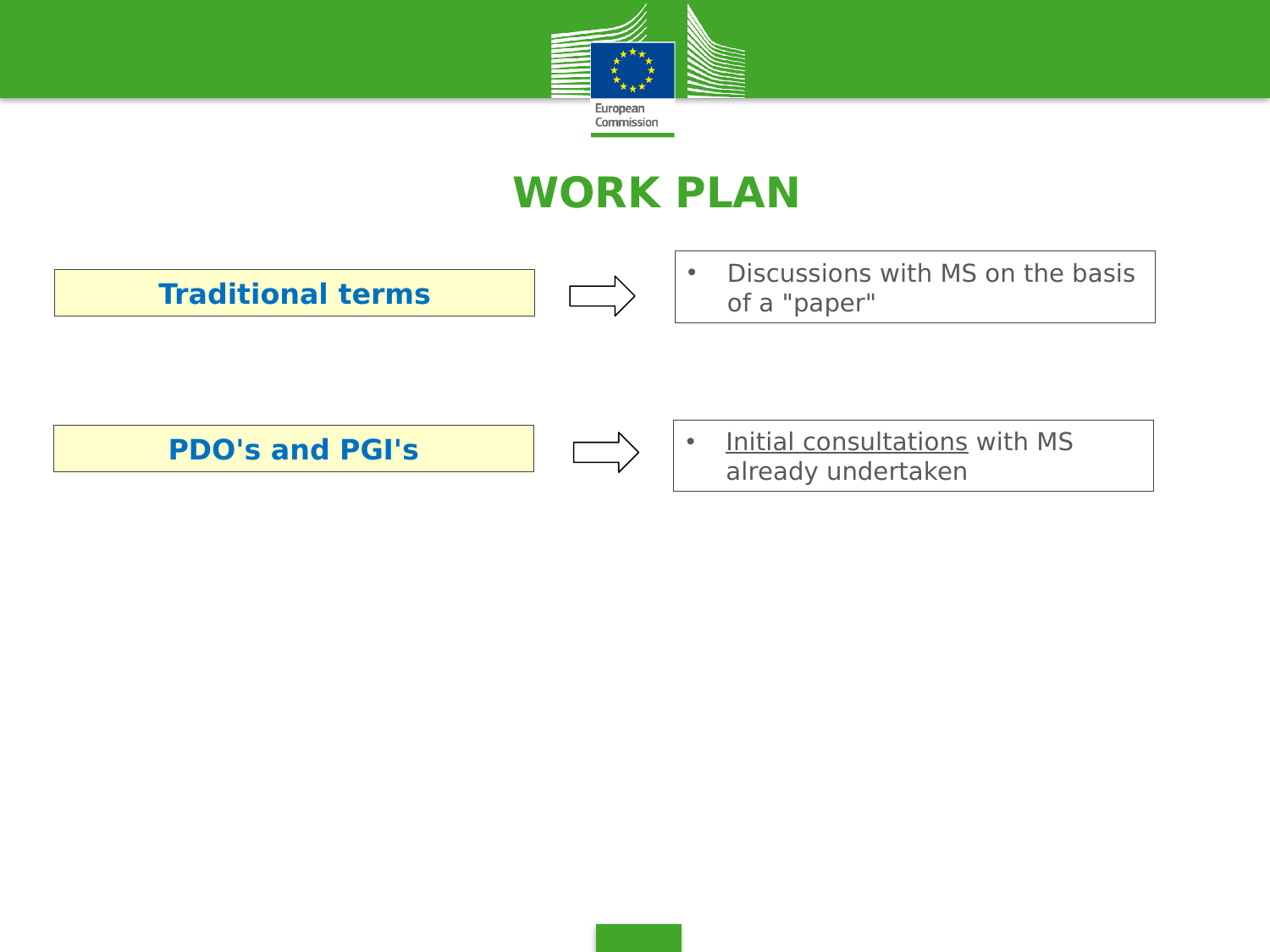

WORK PLAN
Discussions with MS on the basis of a "paper"
Traditional terms

Initial consultations with MS already undertaken
PDO's and PGI's

9